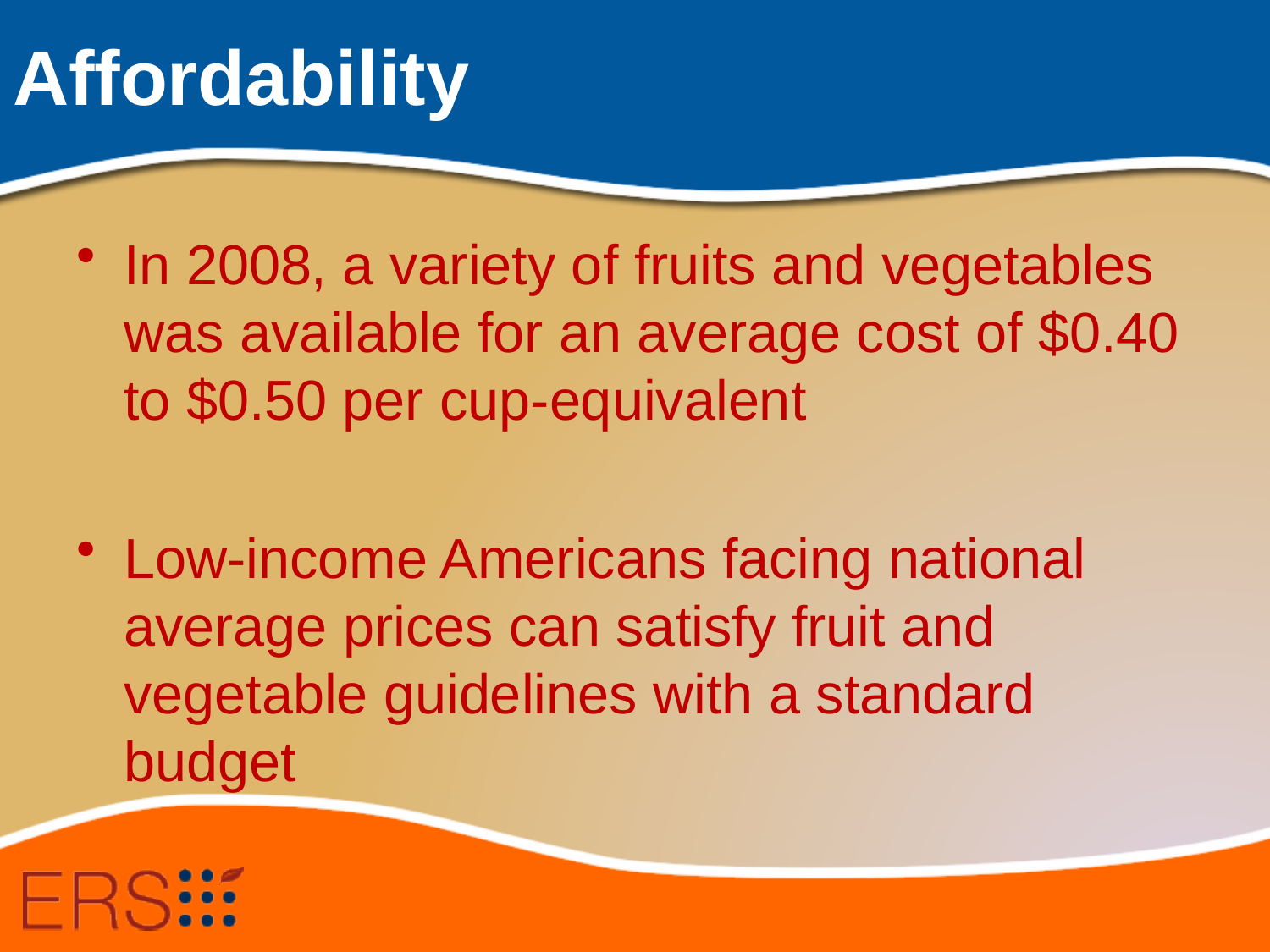

# Affordability
In 2008, a variety of fruits and vegetables was available for an average cost of $0.40 to $0.50 per cup-equivalent

Low-income Americans facing national average prices can satisfy fruit and vegetable guidelines with a standard budget